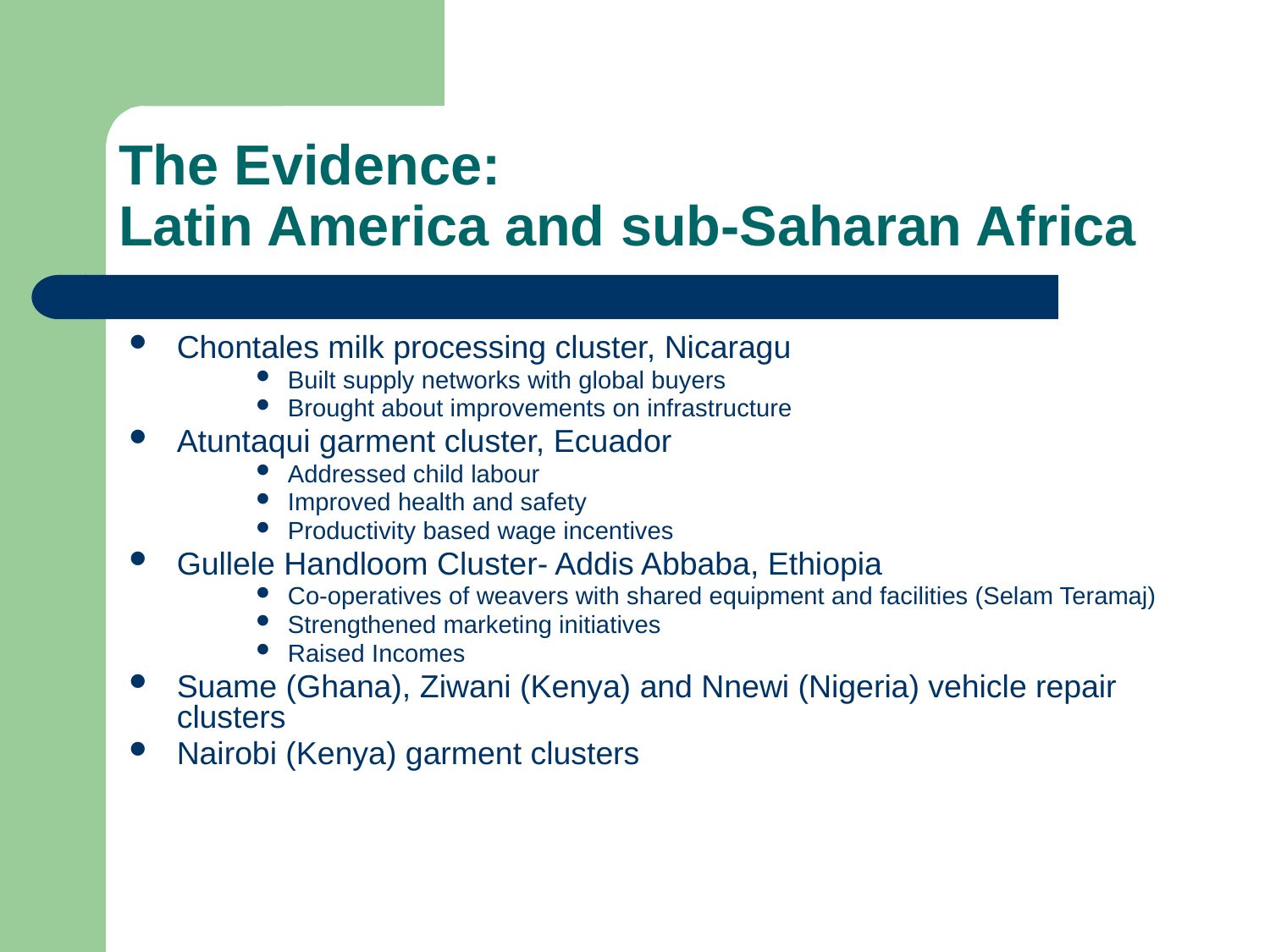

# The Evidence: Latin America and sub-Saharan Africa
Chontales milk processing cluster, Nicaragu
Built supply networks with global buyers
Brought about improvements on infrastructure
Atuntaqui garment cluster, Ecuador
Addressed child labour
Improved health and safety
Productivity based wage incentives
Gullele Handloom Cluster- Addis Abbaba, Ethiopia
Co-operatives of weavers with shared equipment and facilities (Selam Teramaj)
Strengthened marketing initiatives
Raised Incomes
Suame (Ghana), Ziwani (Kenya) and Nnewi (Nigeria) vehicle repair clusters
Nairobi (Kenya) garment clusters